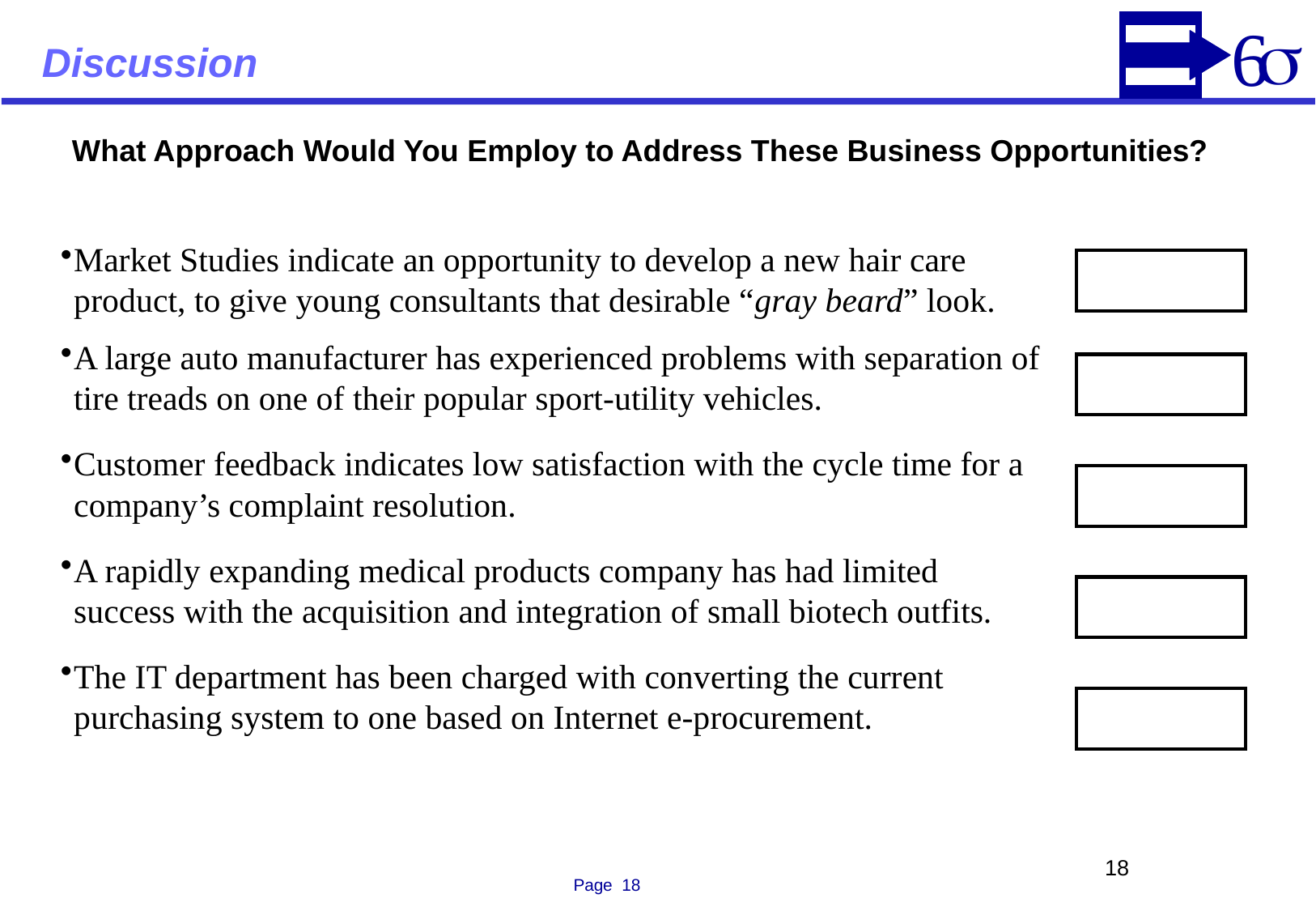

# Discussion
What Approach Would You Employ to Address These Business Opportunities?
Market Studies indicate an opportunity to develop a new hair care product, to give young consultants that desirable “gray beard” look.
A large auto manufacturer has experienced problems with separation of tire treads on one of their popular sport-utility vehicles.
Customer feedback indicates low satisfaction with the cycle time for a company’s complaint resolution.
A rapidly expanding medical products company has had limited success with the acquisition and integration of small biotech outfits.
The IT department has been charged with converting the current purchasing system to one based on Internet e-procurement.